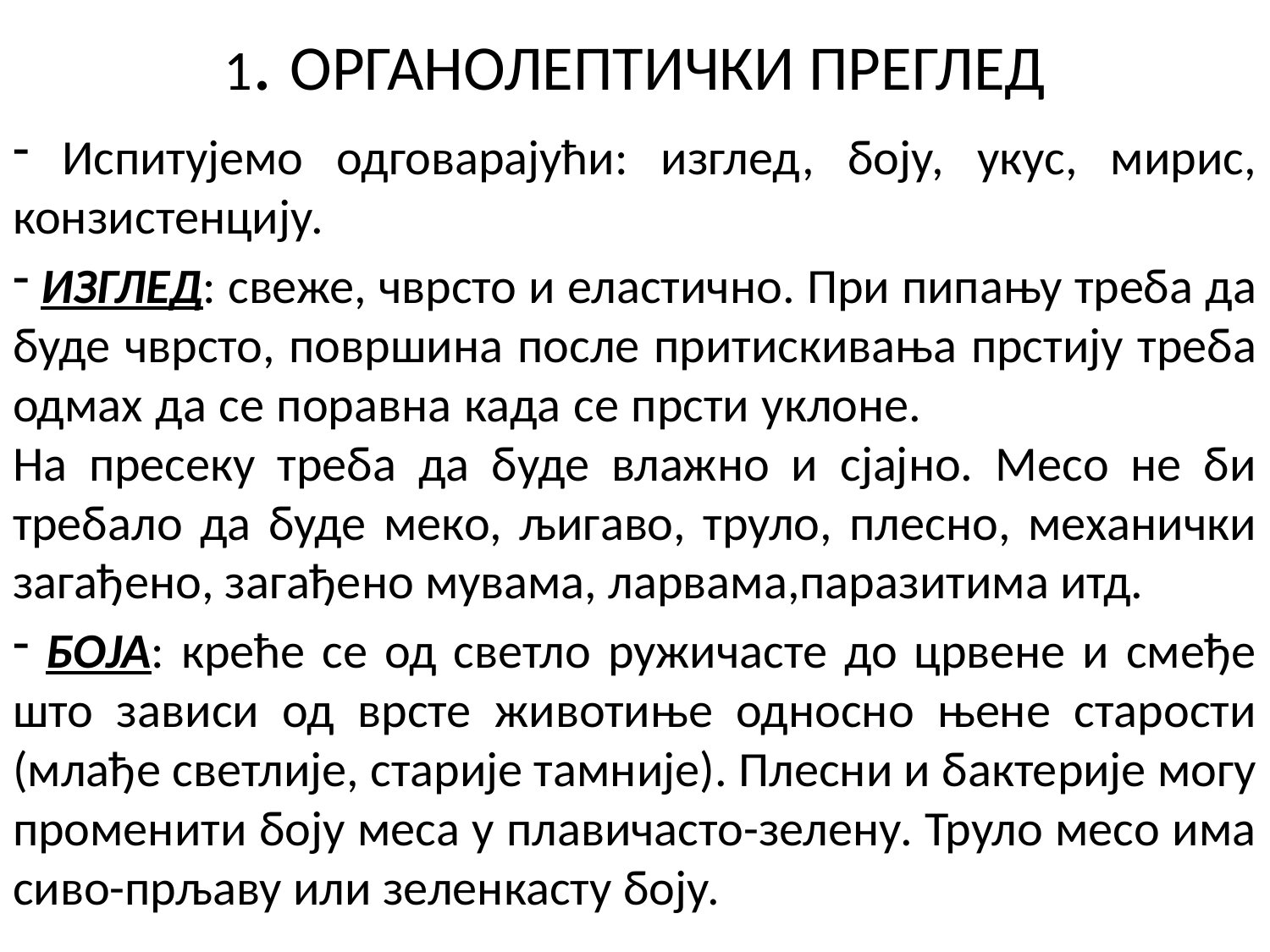

# 1. ОРГАНОЛЕПТИЧКИ ПРЕГЛЕД
 Испитујемо одговарајући: изглед, боју, укус, мирис, конзистенцију.
 ИЗГЛЕД: свеже, чврсто и еластично. При пипању треба да буде чврсто, површина после притискивања прстију треба одмах да се поравна када се прсти уклоне.                            На пресеку треба да буде влажно и сјајно. Месо не би требало да буде меко, љигаво, труло, плесно, механички загађено, загађено мувама, ларвама,паразитима итд.
 БОЈА: креће се од светло ружичасте до црвене и смеђе што зависи од врсте животиње односно њене старости (млађе светлије, старије тамније). Плесни и бактерије могу променити боју меса у плавичасто-зелену. Труло месо има сиво-прљаву или зеленкасту боју.